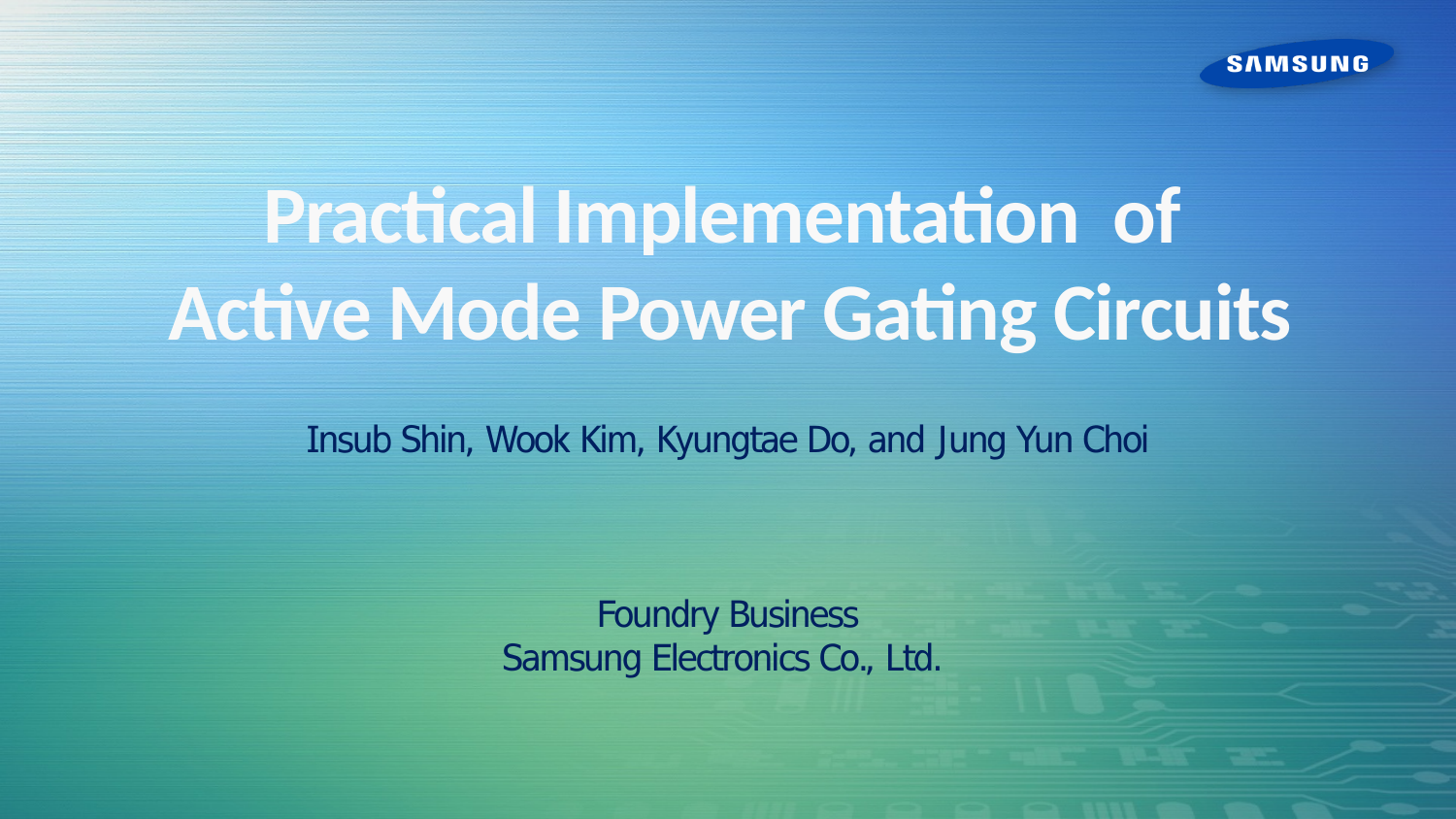

# Practical Implementation  of Active Mode Power Gating Circuits
Insub Shin, Wook Kim, Kyungtae Do, and Jung Yun Choi

Foundry Business
Samsung Electronics Co., Ltd.